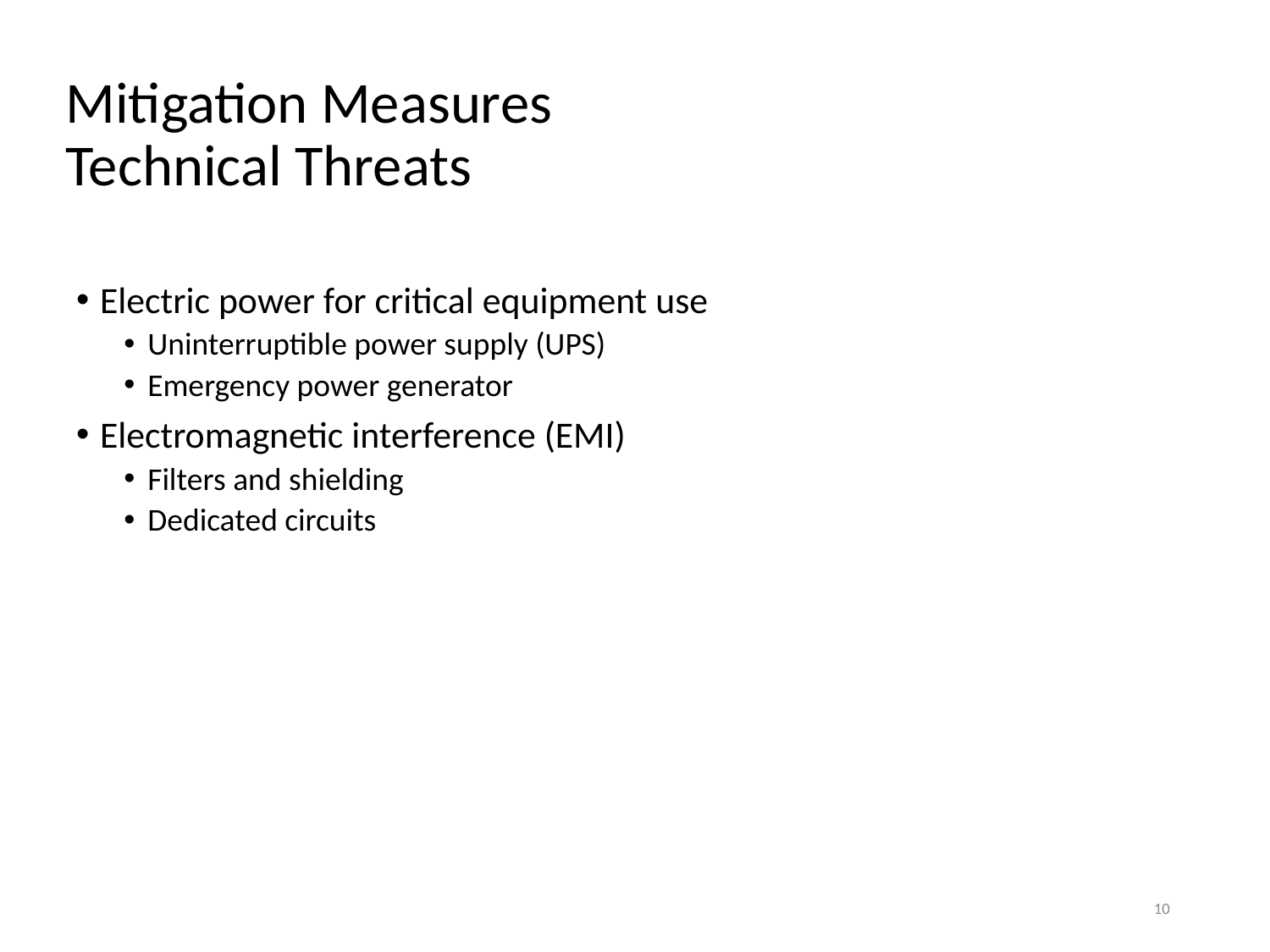

# Mitigation Measures Technical Threats
Electric power for critical equipment use
Uninterruptible power supply (UPS)
Emergency power generator
Electromagnetic interference (EMI)
Filters and shielding
Dedicated circuits
10